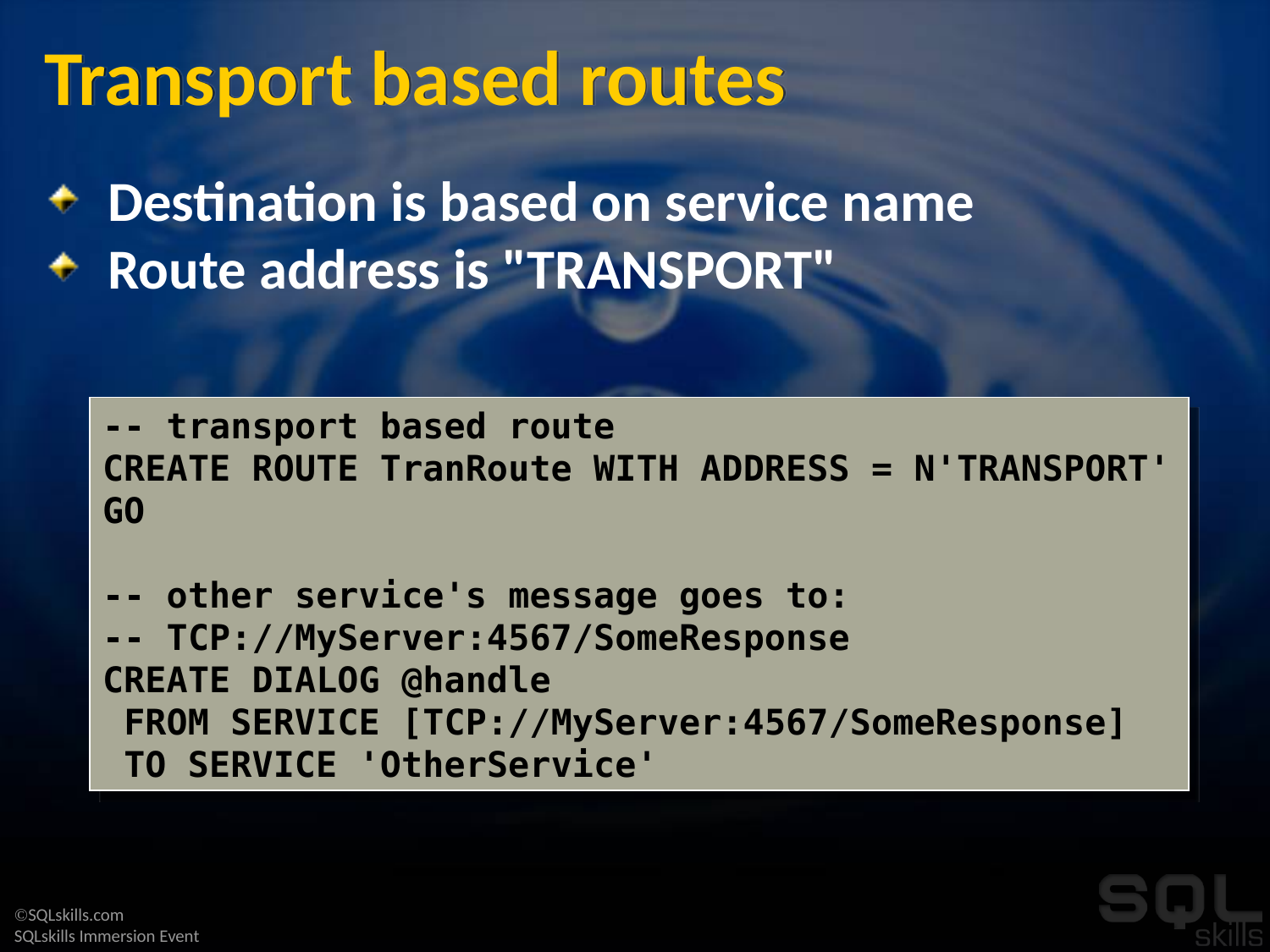

# Transport based routes
Destination is based on service name
Route address is "TRANSPORT"
-- transport based route
CREATE ROUTE TranRoute WITH ADDRESS = N'TRANSPORT'
GO

-- other service's message goes to:
-- TCP://MyServer:4567/SomeResponse
CREATE DIALOG @handle
 FROM SERVICE [TCP://MyServer:4567/SomeResponse]
 TO SERVICE 'OtherService'